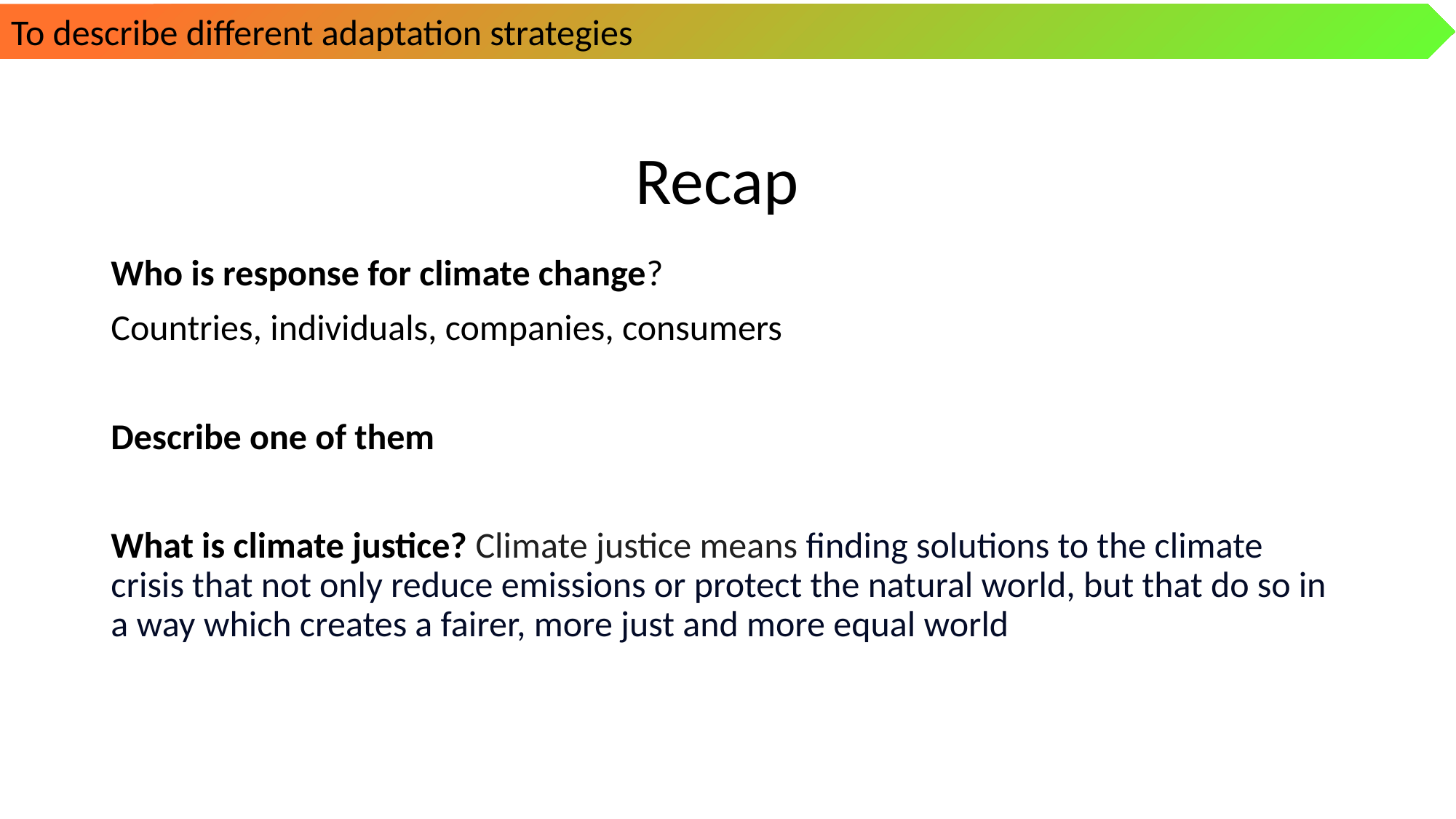

To describe different adaptation strategies

Recap
Who is response for climate change?
Countries, individuals, companies, consumers

Describe one of them

What is climate justice? Climate justice means finding solutions to the climate crisis that not only reduce emissions or protect the natural world, but that do so in a way which creates a fairer, more just and more equal world